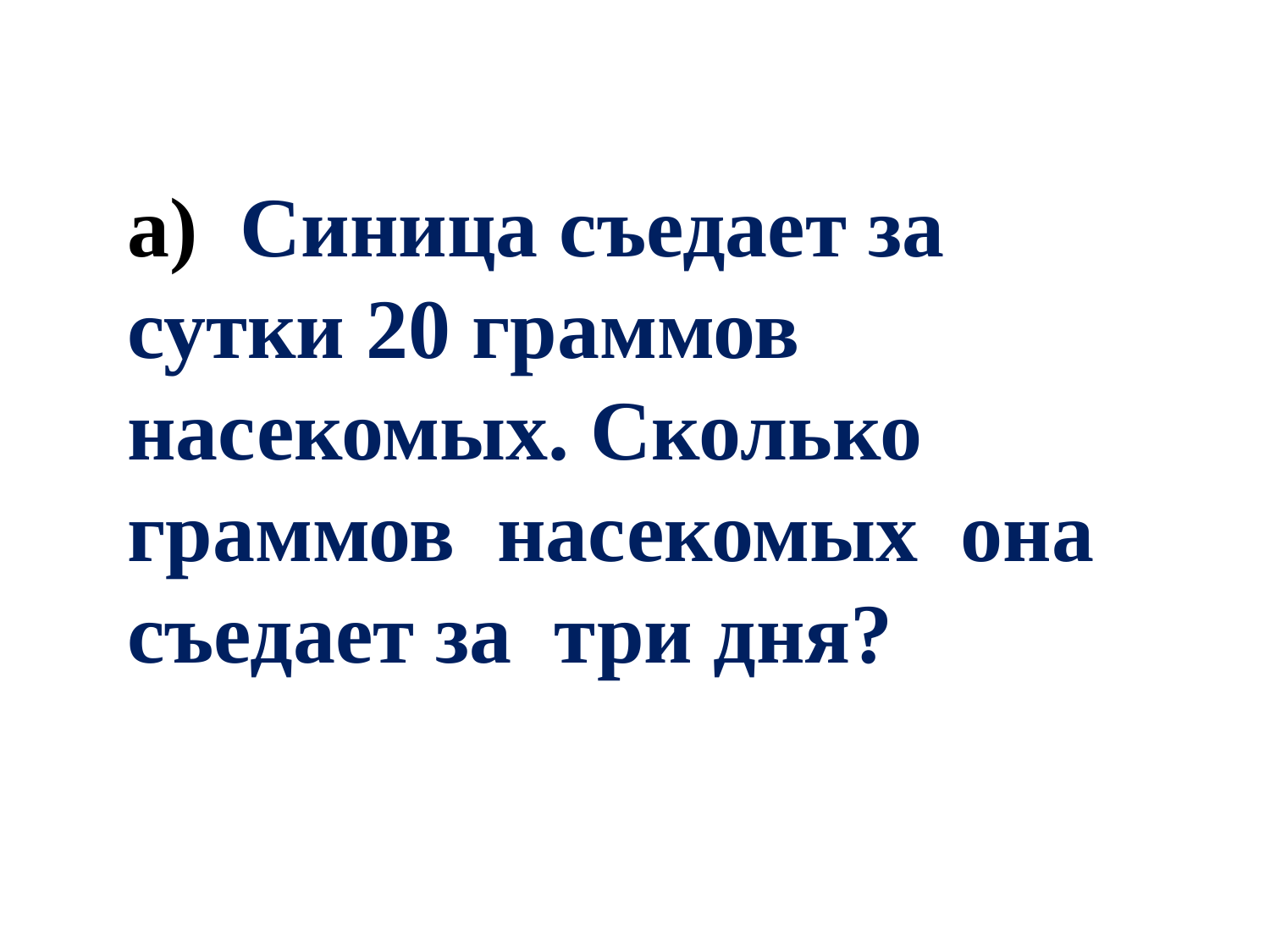

а)  Синица съедает за сутки 20 граммов  насекомых. Сколько граммов  насекомых  она  съедает за  три дня?